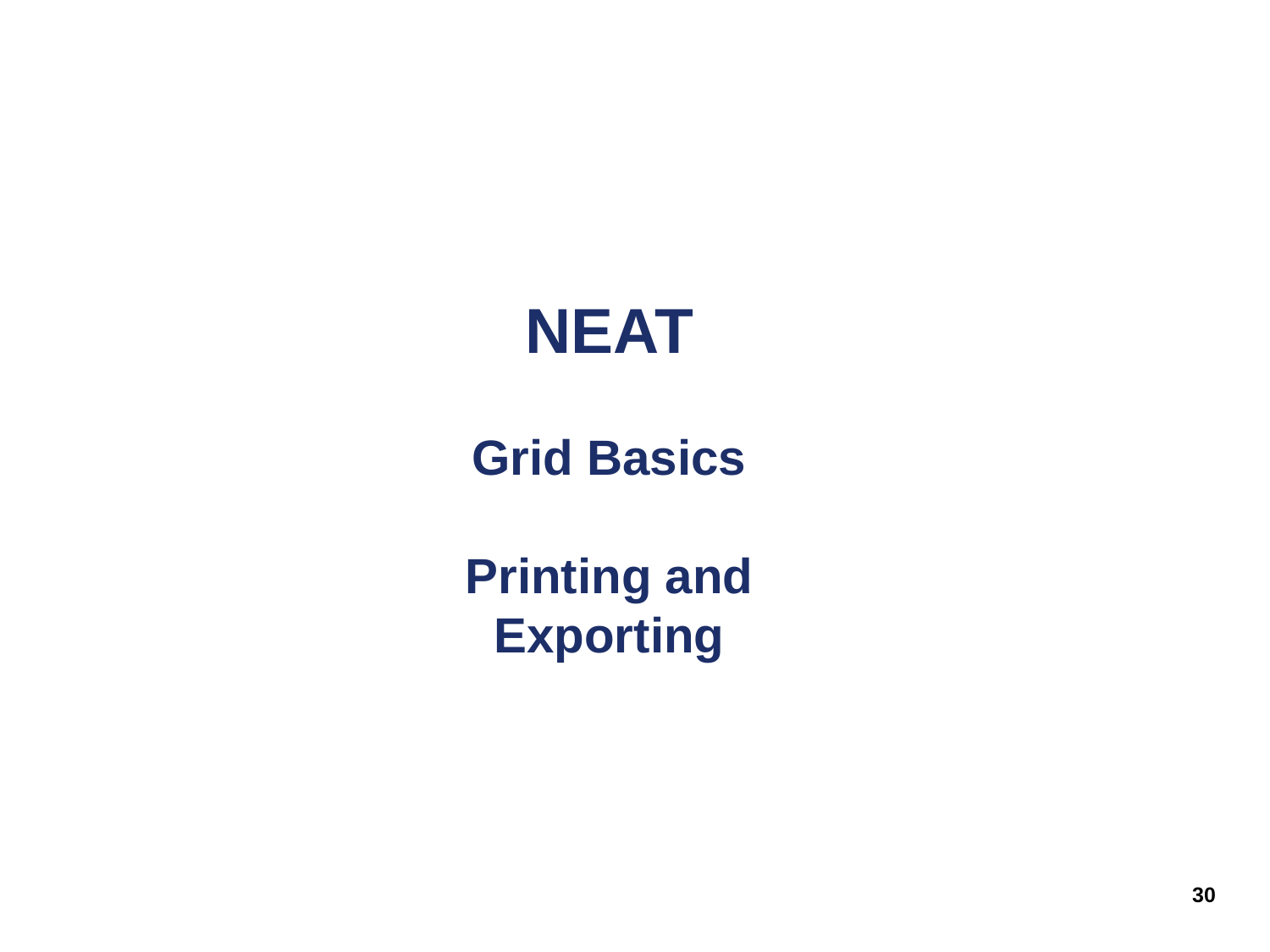

# NEAT Grid Basics Printing and Exporting